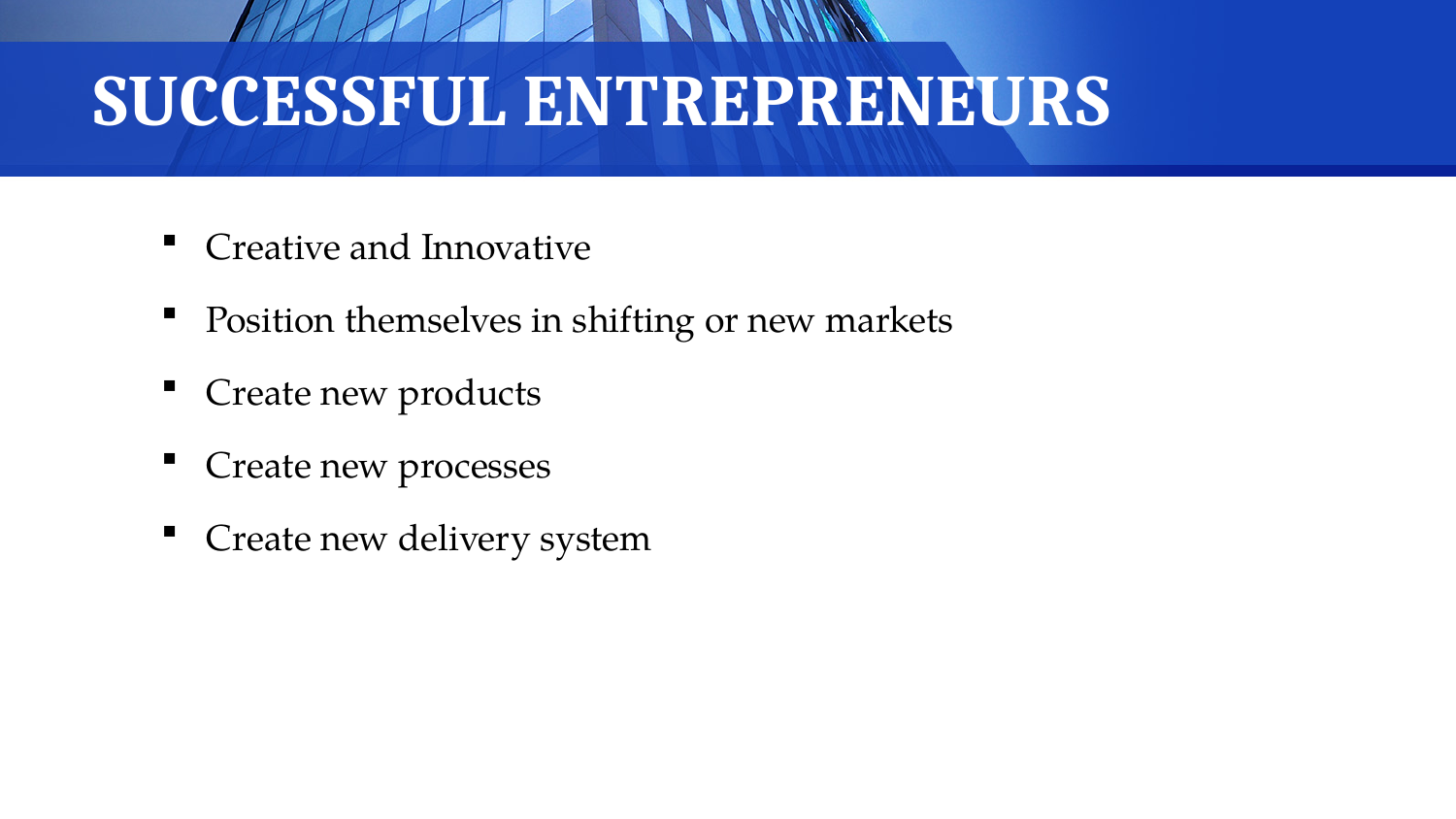

# SUCCESSFUL ENTREPRENEURS
Creative and Innovative
Position themselves in shifting or new markets
Create new products
Create new processes
Create new delivery system